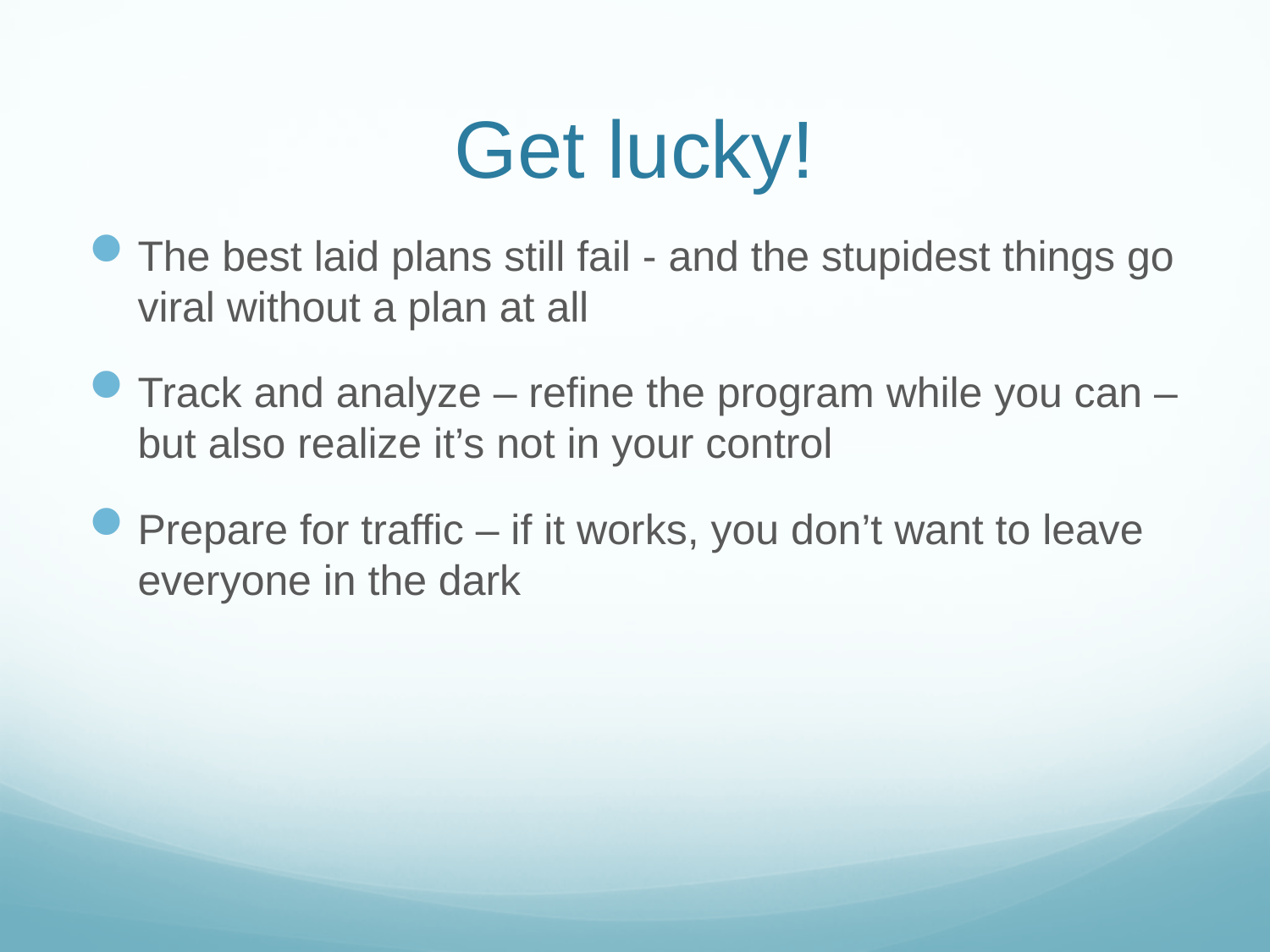

# Get lucky!
The best laid plans still fail - and the stupidest things go viral without a plan at all
Track and analyze – refine the program while you can – but also realize it’s not in your control
Prepare for traffic – if it works, you don’t want to leave everyone in the dark